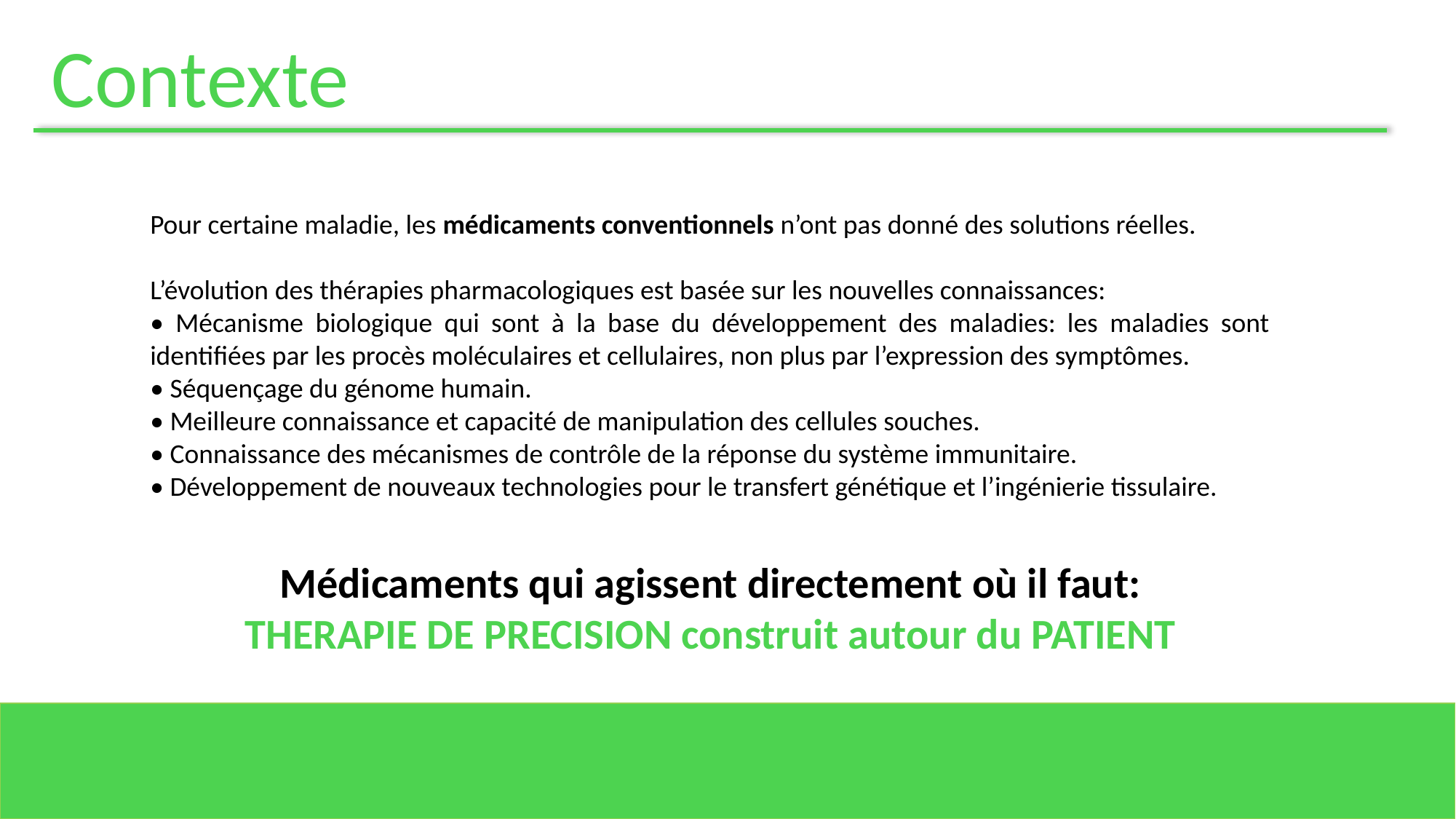

Contexte
Pour certaine maladie, les médicaments conventionnels n’ont pas donné des solutions réelles.

L’évolution des thérapies pharmacologiques est basée sur les nouvelles connaissances:
• Mécanisme biologique qui sont à la base du développement des maladies: les maladies sont identifiées par les procès moléculaires et cellulaires, non plus par l’expression des symptômes.
• Séquençage du génome humain.
• Meilleure connaissance et capacité de manipulation des cellules souches.
• Connaissance des mécanismes de contrôle de la réponse du système immunitaire.
• Développement de nouveaux technologies pour le transfert génétique et l’ingénierie tissulaire.
Médicaments qui agissent directement où il faut:
THERAPIE DE PRECISION construit autour du PATIENT